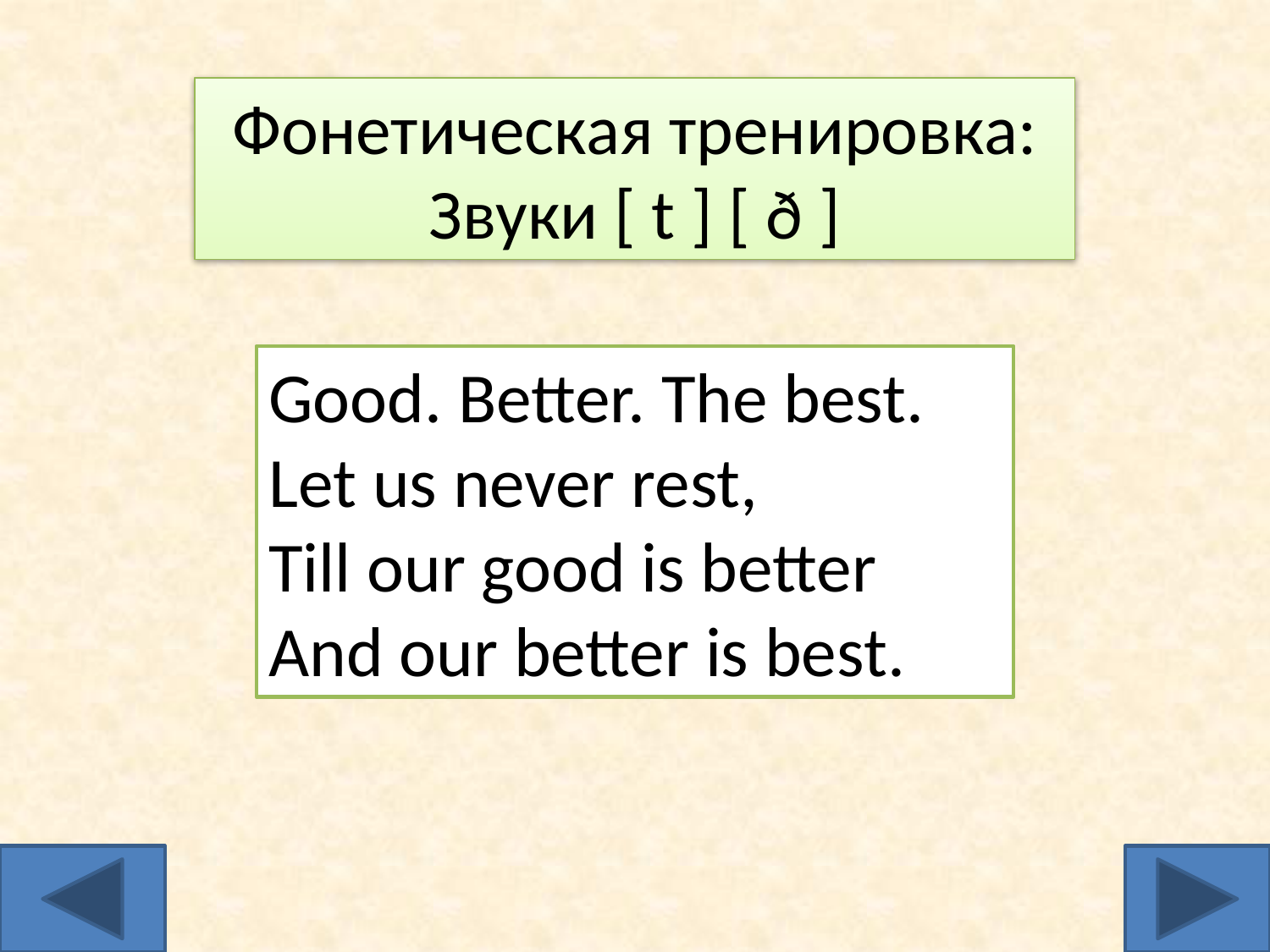

Фонетическая тренировка: Звуки [ t ] [ ð ]
Good. Better. The best.
Let us never rest,
Till our good is better
And our better is best.